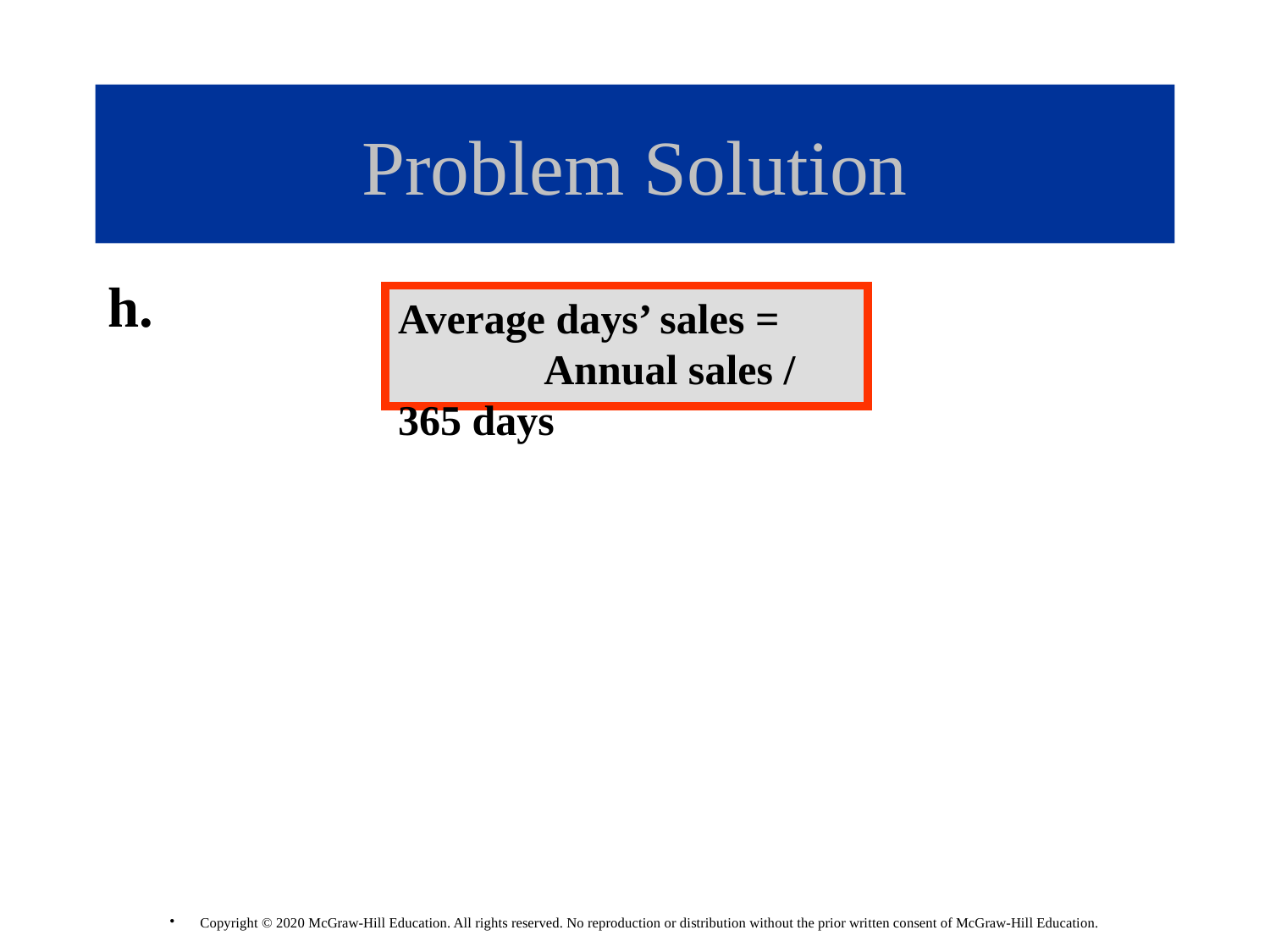

# Problem Solution
h.

Average days’ sales =                      Annual sales / 365 days